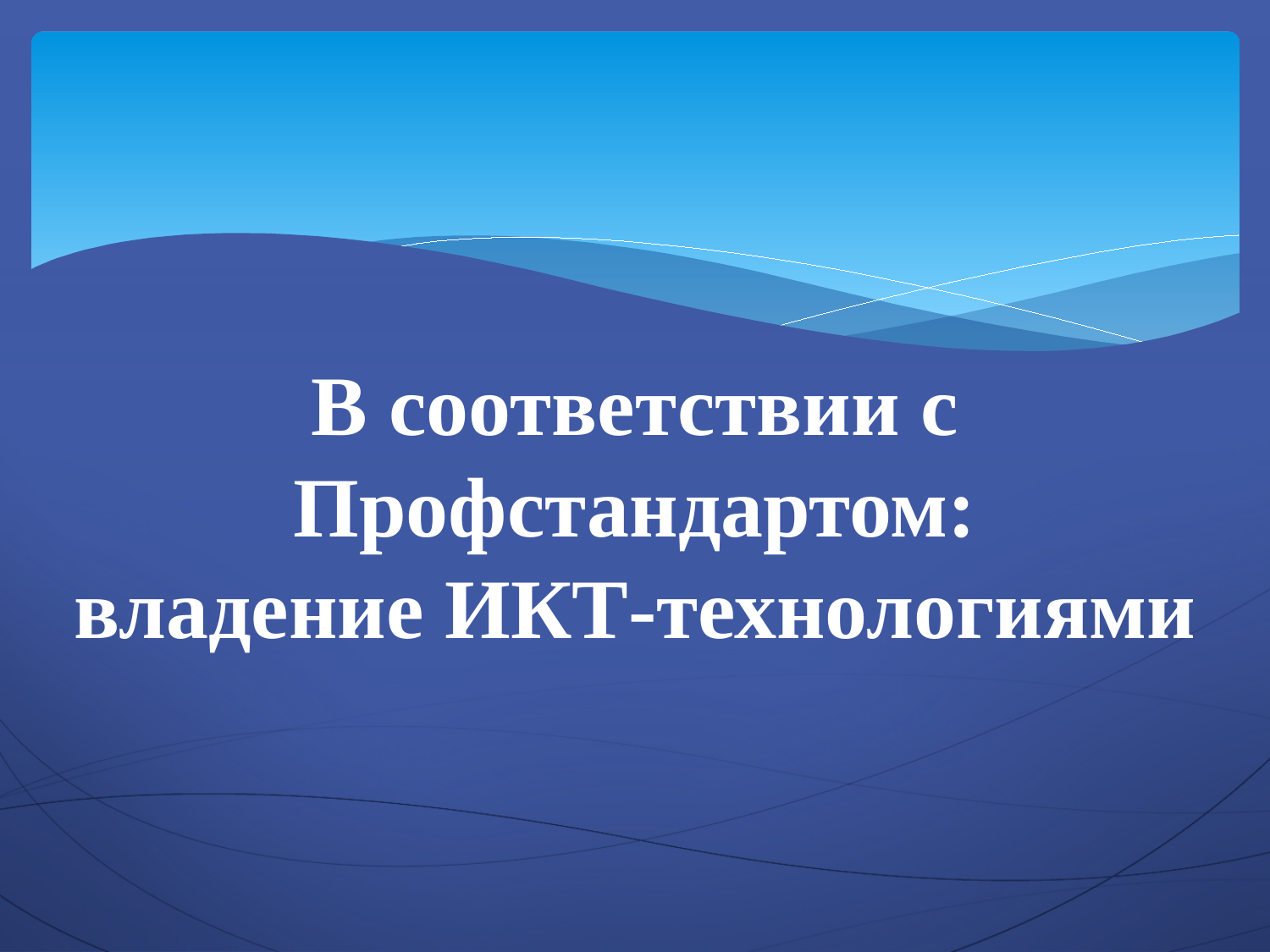

# В соответствии с Профстандартом: владение ИКТ-технологиями